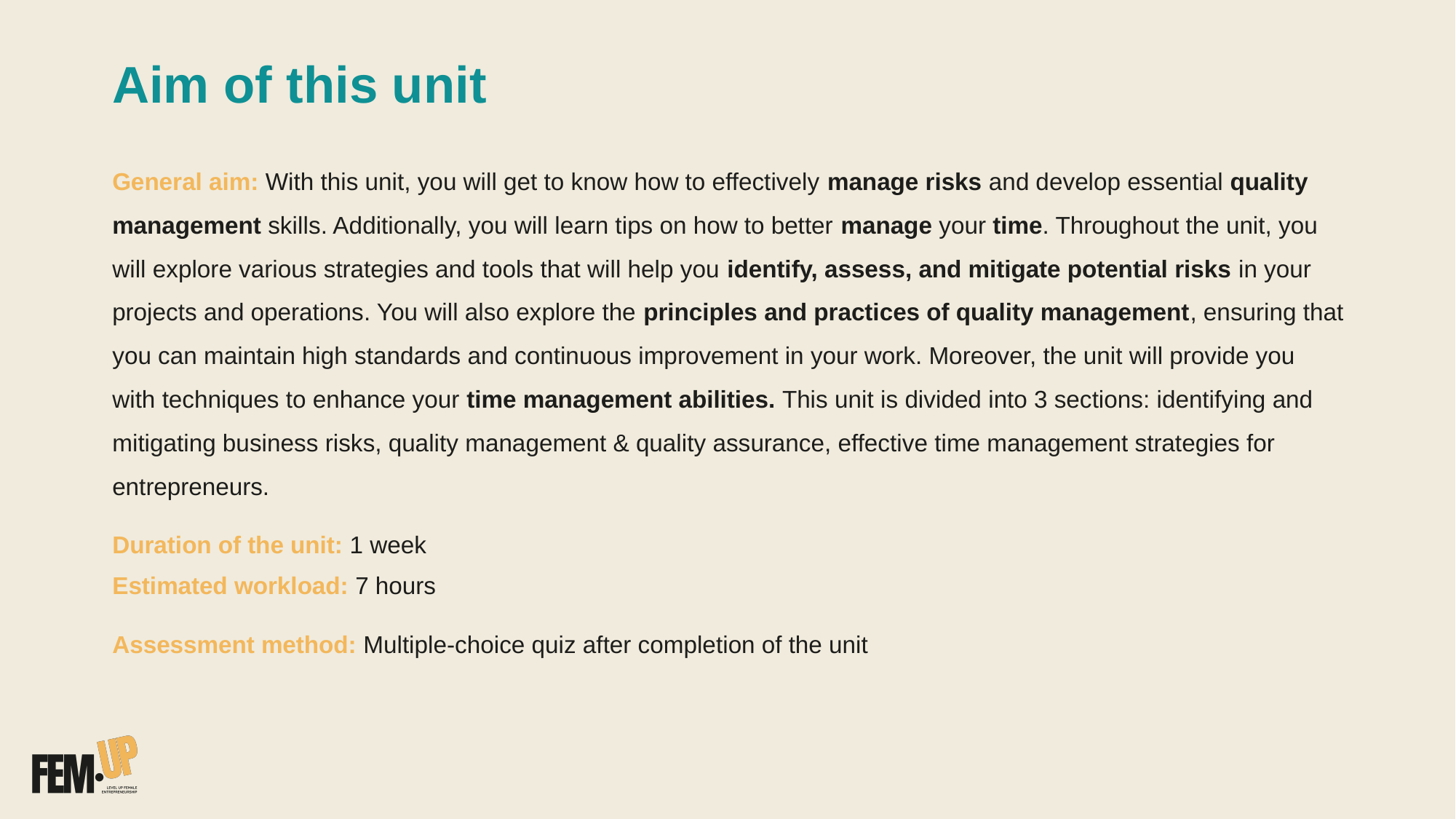

# Aim of this unit
General aim: With this unit, you will get to know how to effectively manage risks and develop essential quality management skills. Additionally, you will learn tips on how to better manage your time. Throughout the unit, you will explore various strategies and tools that will help you identify, assess, and mitigate potential risks in your projects and operations. You will also explore the principles and practices of quality management, ensuring that you can maintain high standards and continuous improvement in your work. Moreover, the unit will provide you with techniques to enhance your time management abilities. This unit is divided into 3 sections: identifying and mitigating business risks, quality management & quality assurance, effective time management strategies for entrepreneurs.
Duration of the unit: 1 week
Estimated workload: 7 hours
Assessment method: Multiple-choice quiz after completion of the unit